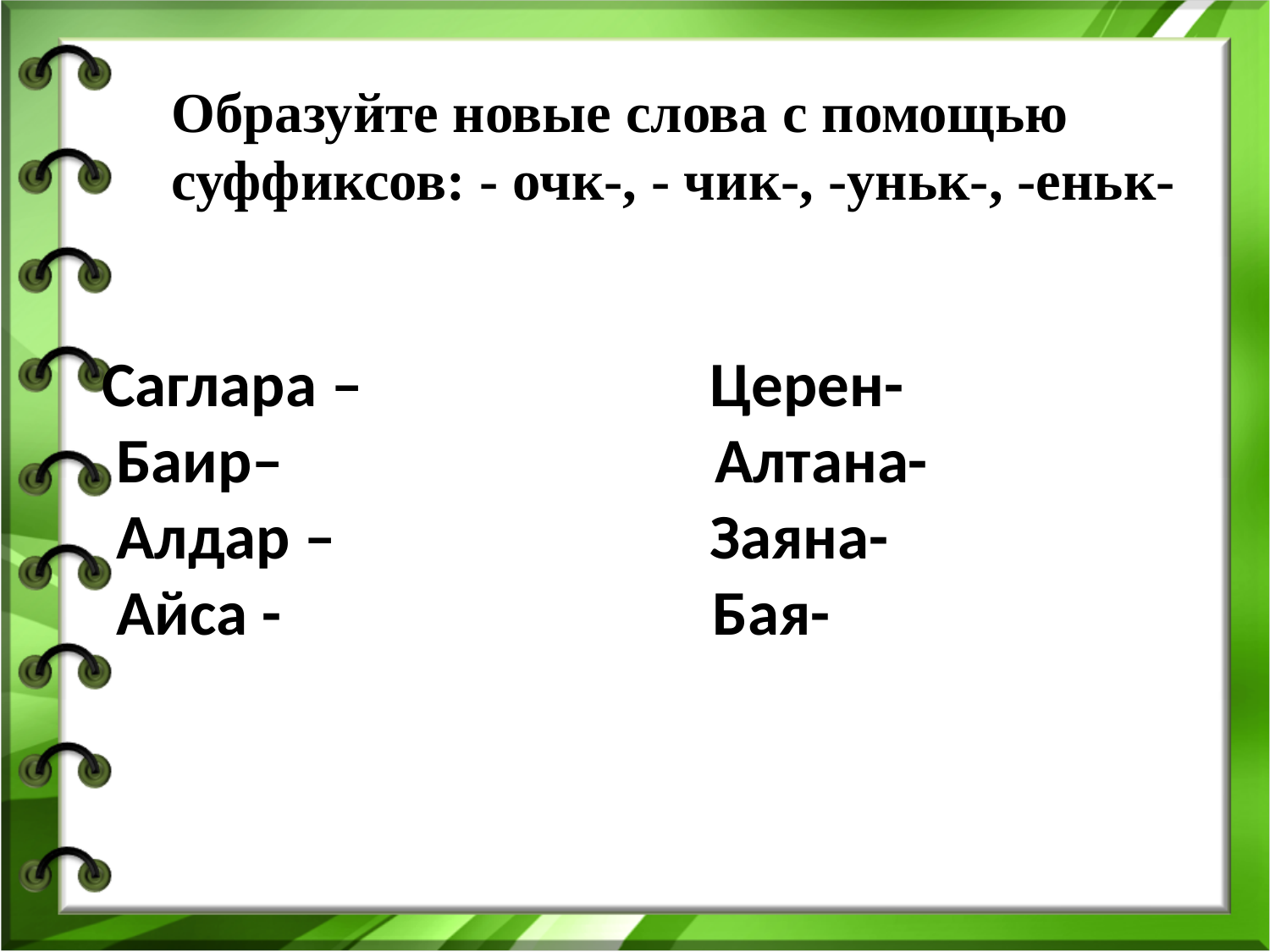

Образуйте новые слова с помощью суффиксов: - очк-, - чик-, -уньк-, -еньк-
Саглара –		       Церен-
 Баир–                              Алтана-
 Алдар –                          Заяна-
 Айса -                              Бая-